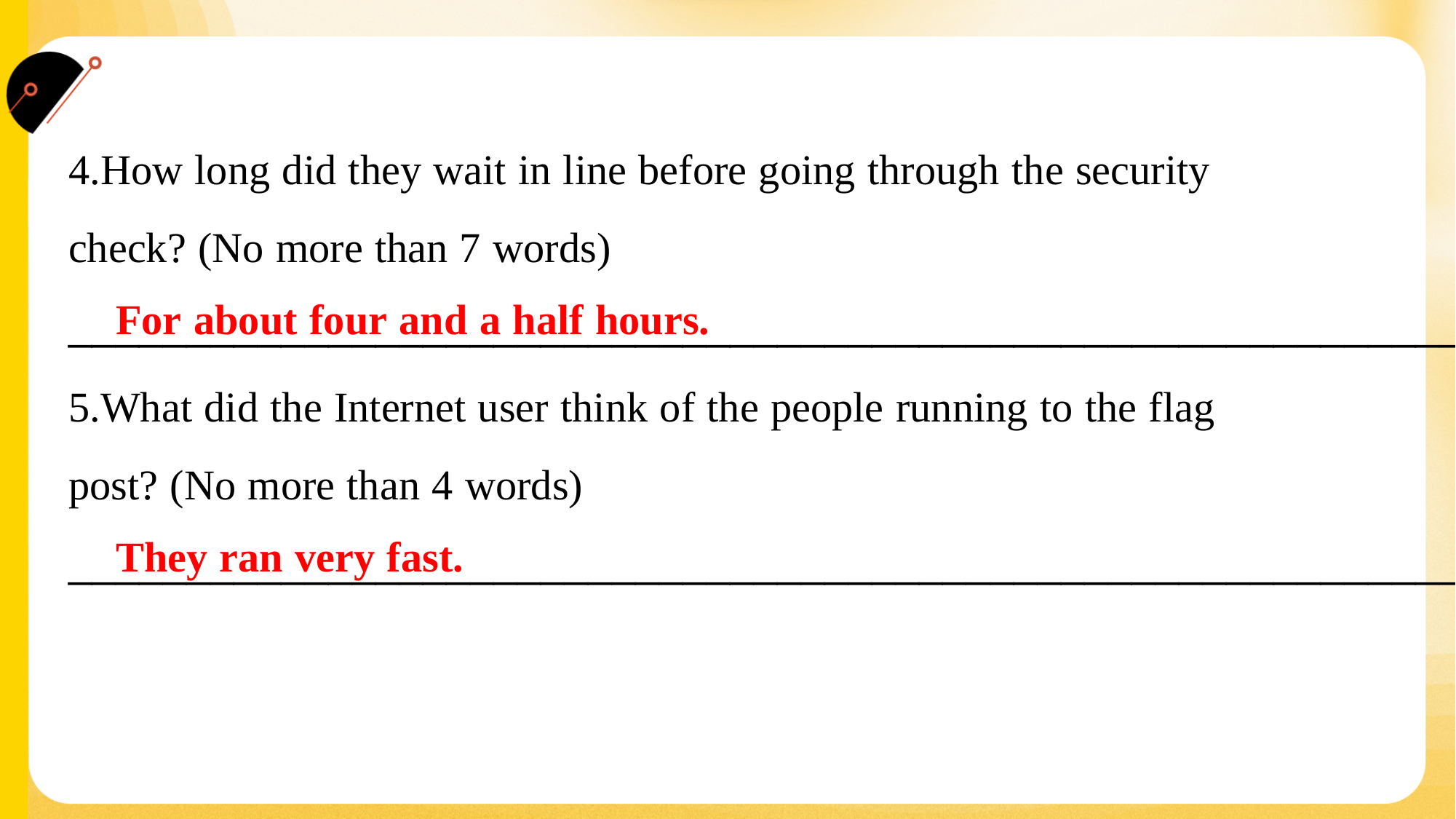

4.How long did they wait in line before going through the security
check? (No more than 7 words)
______________________________________________________________

    For about four and a half hours.
5.What did the Internet user think of the people running to the flag
post? (No more than 4 words)
______________________________________________________________

    They ran very fast.